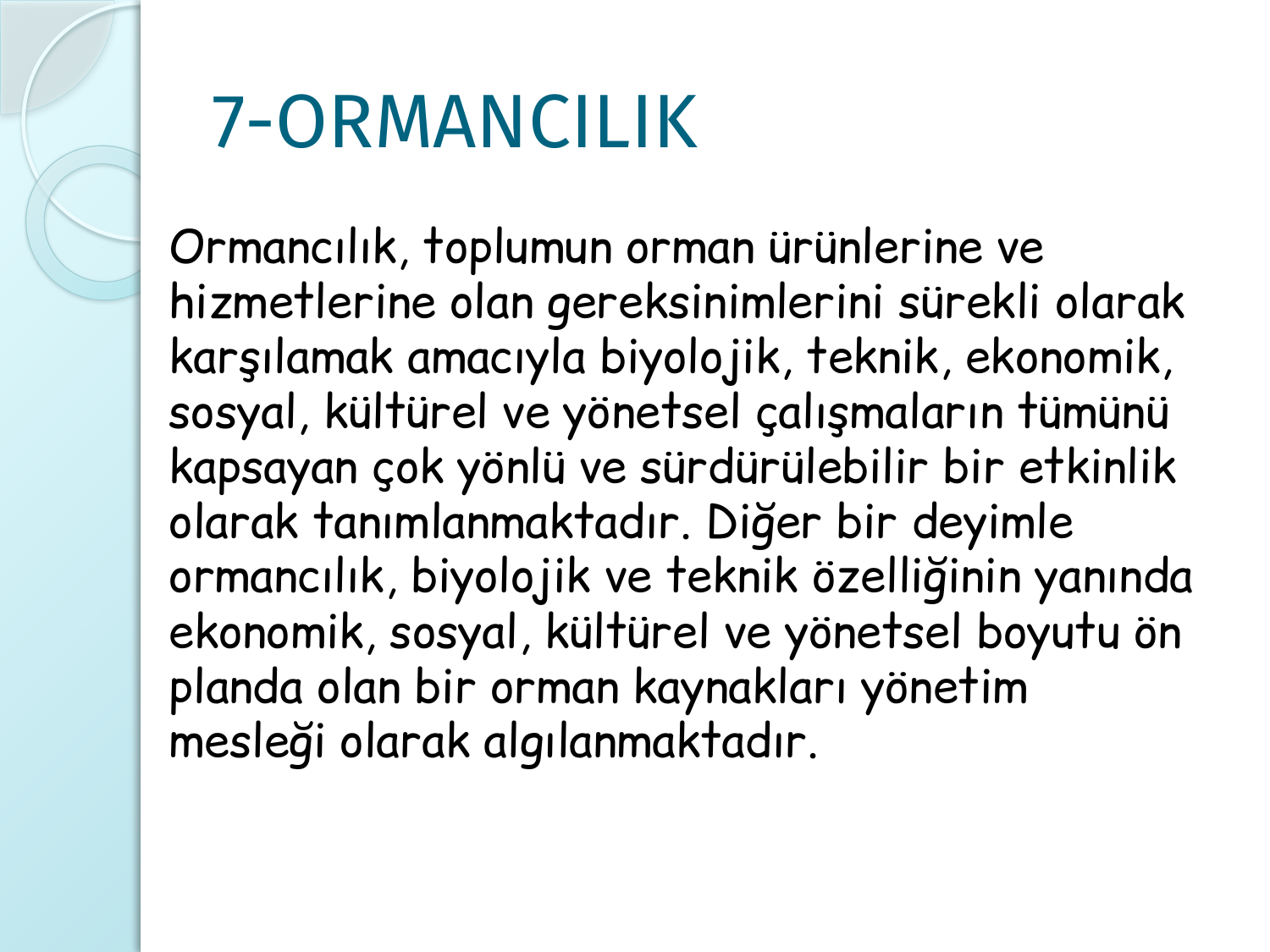

# 7-ORMANCILIK

Ormancılık, toplumun orman ürünlerine ve hizmetlerine olan gereksinimlerini sürekli olarak karşılamak amacıyla biyolojik, teknik, ekonomik, sosyal, kültürel ve yönetsel çalışmaların tümünü kapsayan çok yönlü ve sürdürülebilir bir etkinlik olarak tanımlanmaktadır. Diğer bir deyimle ormancılık, biyolojik ve teknik özelliğinin yanında ekonomik, sosyal, kültürel ve yönetsel boyutu ön planda olan bir orman kaynakları yönetim mesleği olarak algılanmaktadır.